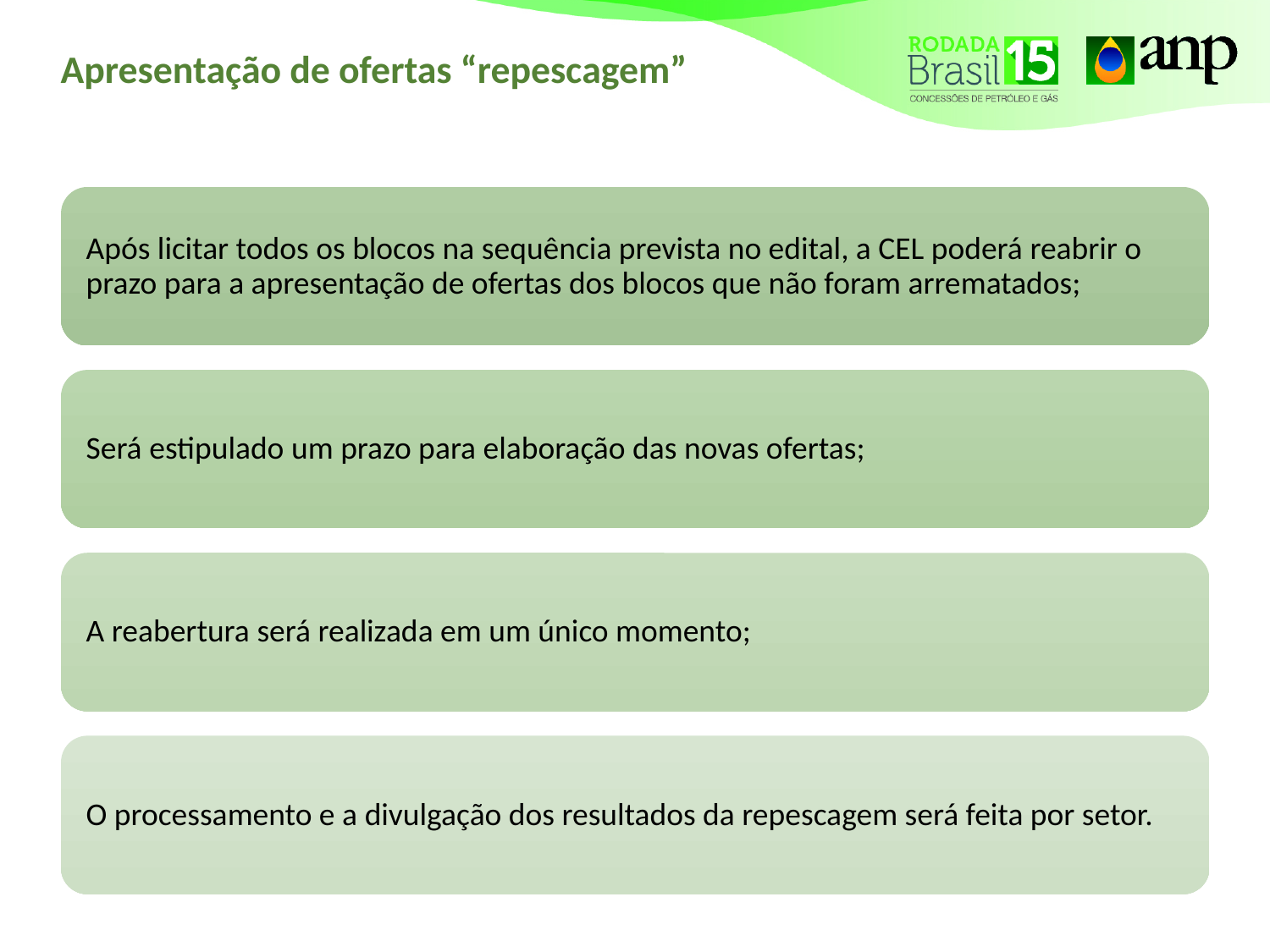

# Apresentação de ofertas “repescagem”
Após licitar todos os blocos na sequência prevista no edital, a CEL poderá reabrir o prazo para a apresentação de ofertas dos blocos que não foram arrematados;
Será estipulado um prazo para elaboração das novas ofertas;
A reabertura será realizada em um único momento;
O processamento e a divulgação dos resultados da repescagem será feita por setor.